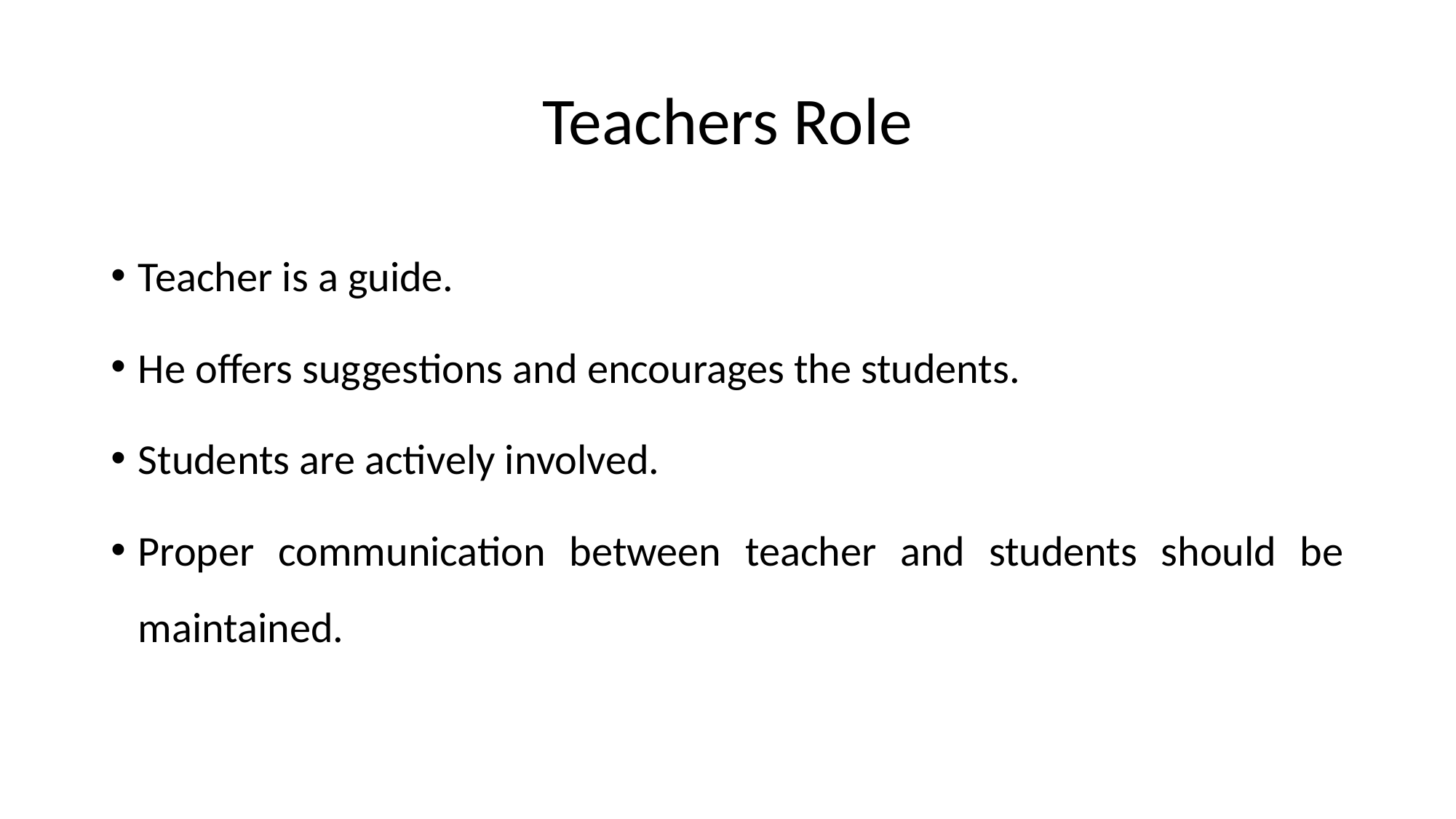

# Teachers Role
Teacher is a guide.
He offers suggestions and encourages the students.
Students are actively involved.
Proper communication between teacher and students should be maintained.